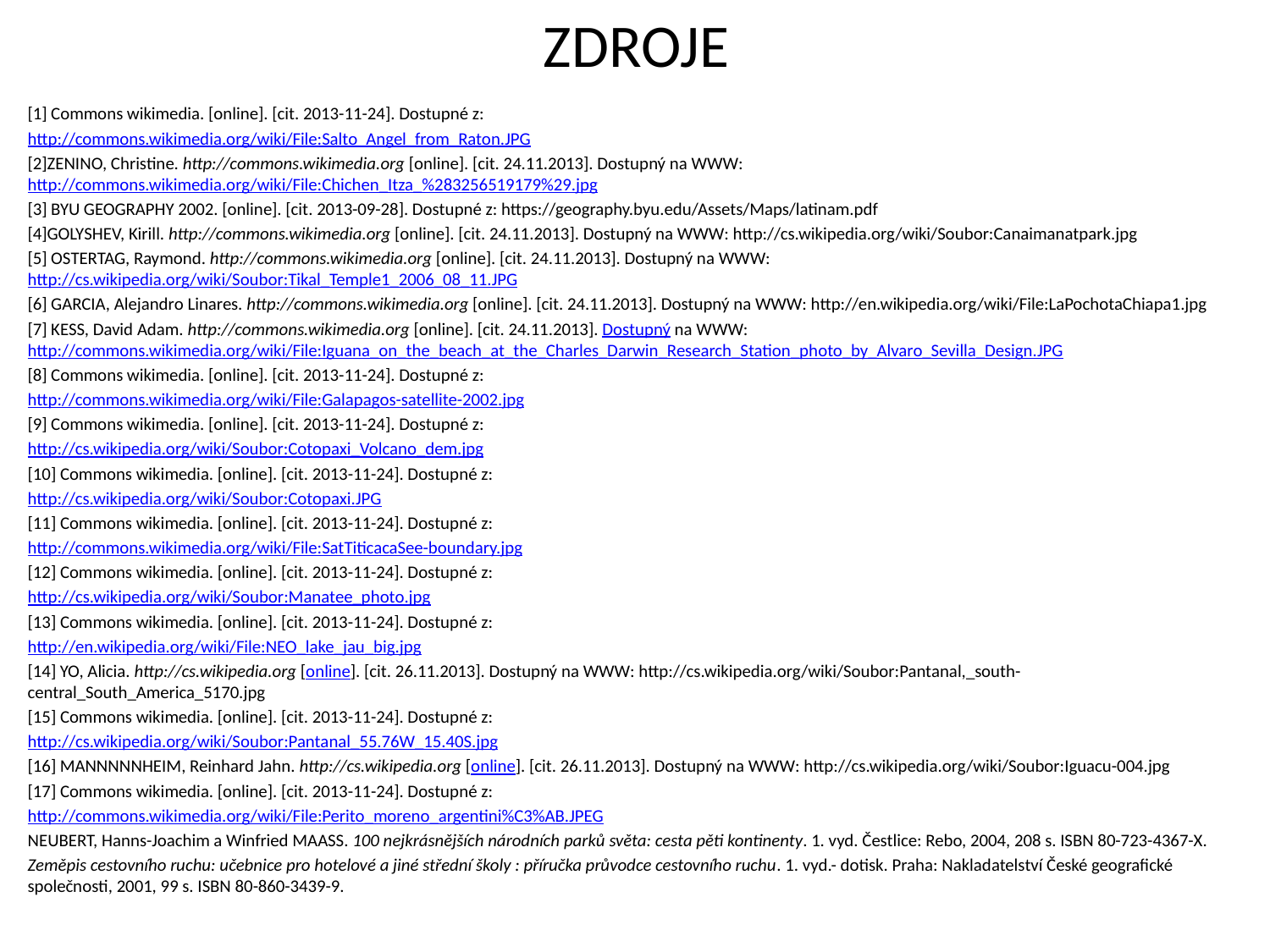

# ZDROJE
[1] Commons wikimedia. [online]. [cit. 2013-11-24]. Dostupné z:
http://commons.wikimedia.org/wiki/File:Salto_Angel_from_Raton.JPG
[2]ZENINO, Christine. http://commons.wikimedia.org [online]. [cit. 24.11.2013]. Dostupný na WWW: http://commons.wikimedia.org/wiki/File:Chichen_Itza_%283256519179%29.jpg
[3] BYU GEOGRAPHY 2002. [online]. [cit. 2013-09-28]. Dostupné z: https://geography.byu.edu/Assets/Maps/latinam.pdf
[4]GOLYSHEV, Kirill. http://commons.wikimedia.org [online]. [cit. 24.11.2013]. Dostupný na WWW: http://cs.wikipedia.org/wiki/Soubor:Canaimanatpark.jpg
[5] OSTERTAG, Raymond. http://commons.wikimedia.org [online]. [cit. 24.11.2013]. Dostupný na WWW: http://cs.wikipedia.org/wiki/Soubor:Tikal_Temple1_2006_08_11.JPG
[6] GARCIA, Alejandro Linares. http://commons.wikimedia.org [online]. [cit. 24.11.2013]. Dostupný na WWW: http://en.wikipedia.org/wiki/File:LaPochotaChiapa1.jpg
[7] KESS, David Adam. http://commons.wikimedia.org [online]. [cit. 24.11.2013]. Dostupný na WWW: http://commons.wikimedia.org/wiki/File:Iguana_on_the_beach_at_the_Charles_Darwin_Research_Station_photo_by_Alvaro_Sevilla_Design.JPG
[8] Commons wikimedia. [online]. [cit. 2013-11-24]. Dostupné z:
http://commons.wikimedia.org/wiki/File:Galapagos-satellite-2002.jpg
[9] Commons wikimedia. [online]. [cit. 2013-11-24]. Dostupné z:
http://cs.wikipedia.org/wiki/Soubor:Cotopaxi_Volcano_dem.jpg
[10] Commons wikimedia. [online]. [cit. 2013-11-24]. Dostupné z:
http://cs.wikipedia.org/wiki/Soubor:Cotopaxi.JPG
[11] Commons wikimedia. [online]. [cit. 2013-11-24]. Dostupné z:
http://commons.wikimedia.org/wiki/File:SatTiticacaSee-boundary.jpg
[12] Commons wikimedia. [online]. [cit. 2013-11-24]. Dostupné z:
http://cs.wikipedia.org/wiki/Soubor:Manatee_photo.jpg
[13] Commons wikimedia. [online]. [cit. 2013-11-24]. Dostupné z:
http://en.wikipedia.org/wiki/File:NEO_lake_jau_big.jpg
[14] YO, Alicia. http://cs.wikipedia.org [online]. [cit. 26.11.2013]. Dostupný na WWW: http://cs.wikipedia.org/wiki/Soubor:Pantanal,_south-central_South_America_5170.jpg
[15] Commons wikimedia. [online]. [cit. 2013-11-24]. Dostupné z:
http://cs.wikipedia.org/wiki/Soubor:Pantanal_55.76W_15.40S.jpg
[16] MANNNNNHEIM, Reinhard Jahn. http://cs.wikipedia.org [online]. [cit. 26.11.2013]. Dostupný na WWW: http://cs.wikipedia.org/wiki/Soubor:Iguacu-004.jpg
[17] Commons wikimedia. [online]. [cit. 2013-11-24]. Dostupné z:
http://commons.wikimedia.org/wiki/File:Perito_moreno_argentini%C3%AB.JPEG
NEUBERT, Hanns-Joachim a Winfried MAASS. 100 nejkrásnějších národních parků světa: cesta pěti kontinenty. 1. vyd. Čestlice: Rebo, 2004, 208 s. ISBN 80-723-4367-X.
Zeměpis cestovního ruchu: učebnice pro hotelové a jiné střední školy : příručka průvodce cestovního ruchu. 1. vyd.- dotisk. Praha: Nakladatelství České geografické společnosti, 2001, 99 s. ISBN 80-860-3439-9.